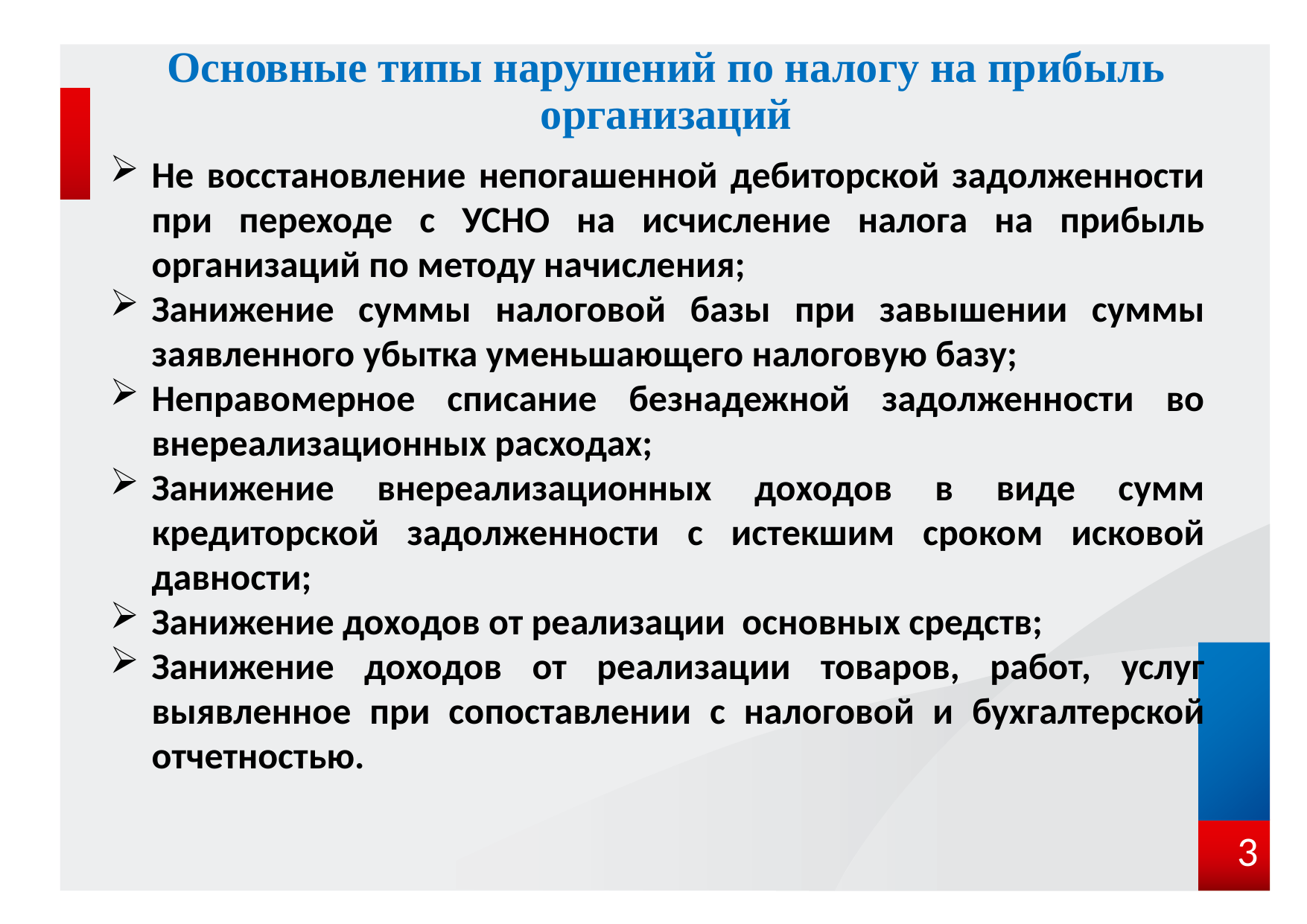

Основные типы нарушений по налогу на прибыль организаций
Не восстановление непогашенной дебиторской задолженности при переходе с УСНО на исчисление налога на прибыль организаций по методу начисления;
Занижение суммы налоговой базы при завышении суммы заявленного убытка уменьшающего налоговую базу;
Неправомерное списание безнадежной задолженности во внереализационных расходах;
Занижение внереализационных доходов в виде сумм кредиторской задолженности с истекшим сроком исковой давности;
Занижение доходов от реализации  основных средств;
Занижение доходов от реализации товаров, работ, услуг выявленное при сопоставлении с налоговой и бухгалтерской отчетностью.
 3